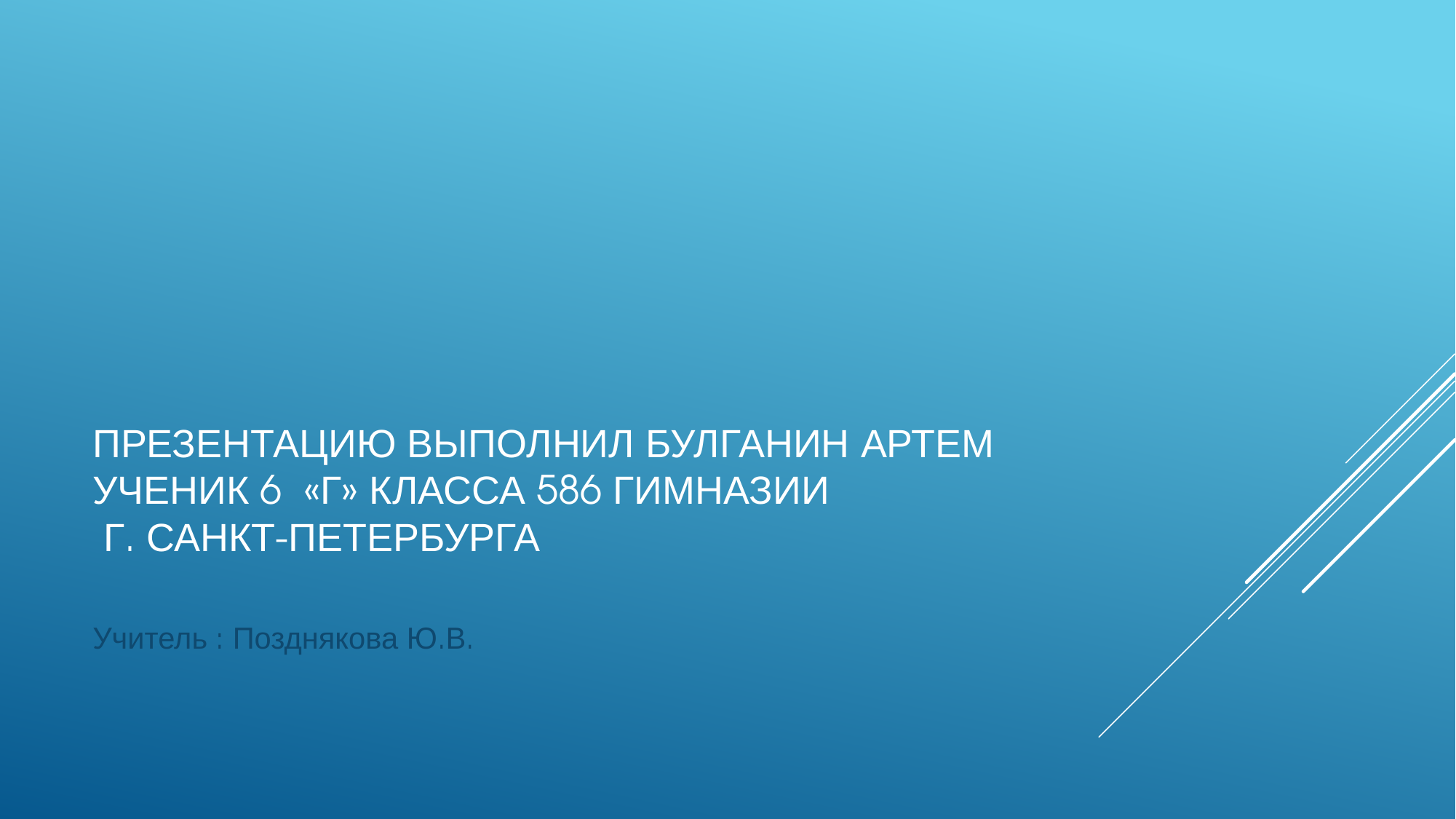

# Презентацию выполнил Булганин Артем ученик 6  «Г» класса 586 гимназии г. Санкт-Петербурга
Учитель : Позднякова Ю.В.